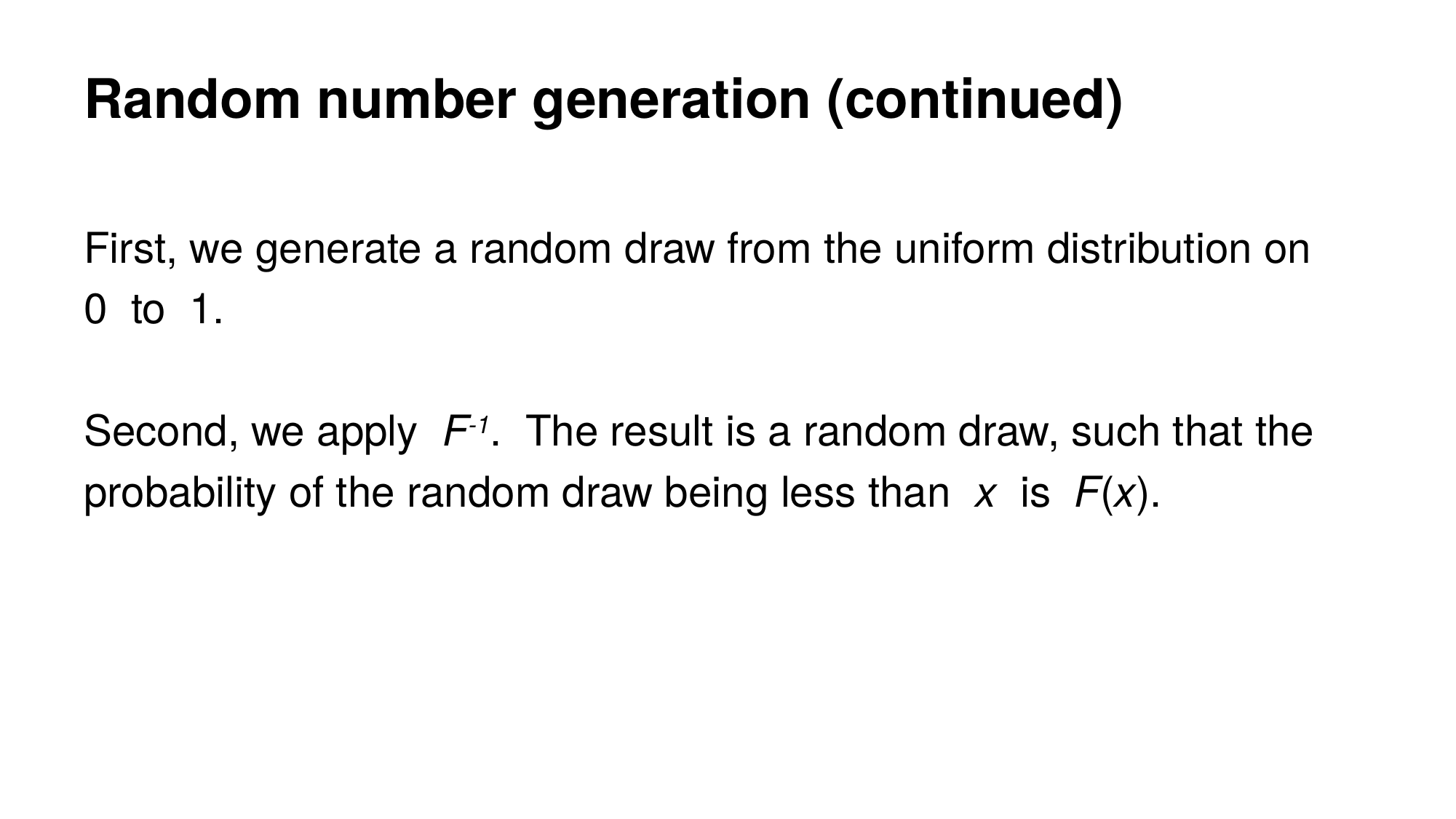

# Random number generation (continued)
First, we generate a random draw from the uniform distribution on  0  to  1.

Second, we apply  F-1.  The result is a random draw, such that the probability of the random draw being less than  x  is  F(x).